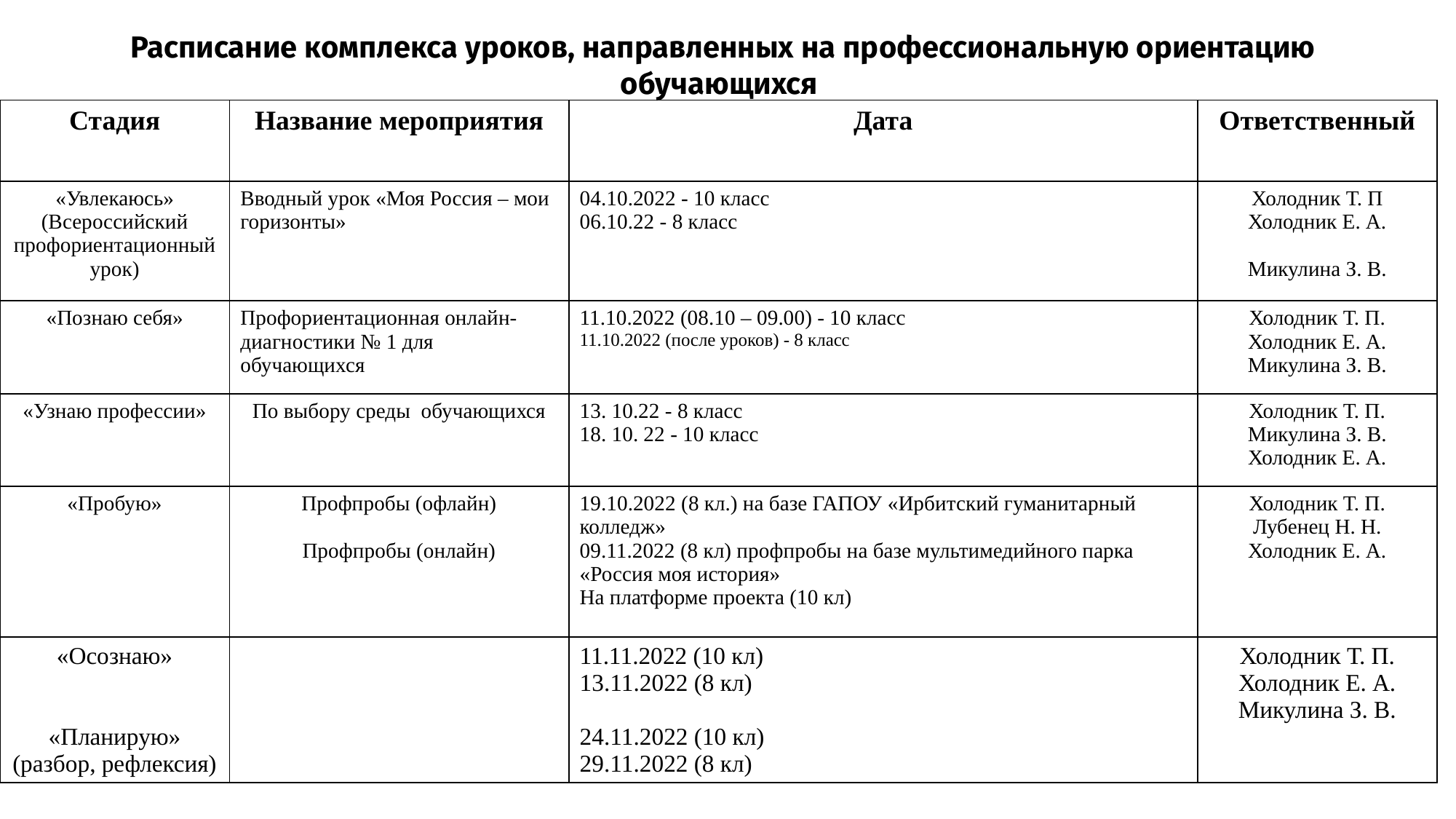

# Расписание комплекса уроков, направленных на профессиональную ориентацию обучающихся
| Стадия | Название мероприятия | Дата | Ответственный |
| --- | --- | --- | --- |
| «Увлекаюсь» (Всероссийский профориентационный урок) | Вводный урок «Моя Россия – мои горизонты» | 04.10.2022 - 10 класс 06.10.22 - 8 класс | Холодник Т. П Холодник Е. А. Микулина З. В. |
| «Познаю себя» | Профориентационная онлайн-диагностики № 1 для обучающихся | 11.10.2022 (08.10 – 09.00) - 10 класс 11.10.2022 (после уроков) - 8 класс | Холодник Т. П. Холодник Е. А. Микулина З. В. |
| «Узнаю профессии» | По выбору среды обучающихся | 13. 10.22 - 8 класс 18. 10. 22 - 10 класс | Холодник Т. П. Микулина З. В. Холодник Е. А. |
| «Пробую» | Профпробы (офлайн) Профпробы (онлайн) | 19.10.2022 (8 кл.) на базе ГАПОУ «Ирбитский гуманитарный колледж» 09.11.2022 (8 кл) профпробы на базе мультимедийного парка «Россия моя история» На платформе проекта (10 кл) | Холодник Т. П. Лубенец Н. Н. Холодник Е. А. |
| «Осознаю» «Планирую» (разбор, рефлексия) |  | 11.11.2022 (10 кл) 13.11.2022 (8 кл) 24.11.2022 (10 кл) 29.11.2022 (8 кл) | Холодник Т. П. Холодник Е. А. Микулина З. В. |